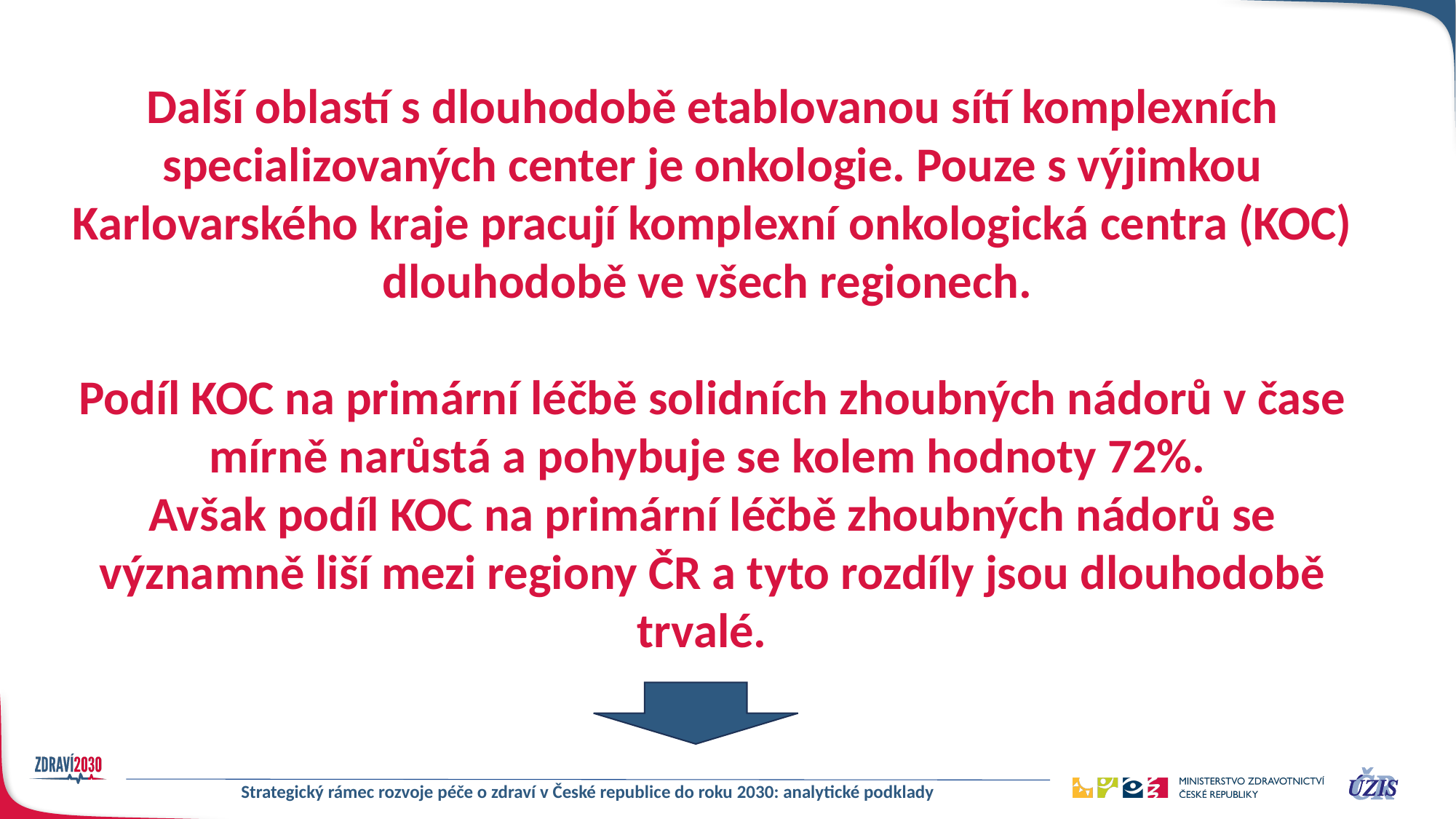

Další oblastí s dlouhodobě etablovanou sítí komplexních specializovaných center je onkologie. Pouze s výjimkou Karlovarského kraje pracují komplexní onkologická centra (KOC) dlouhodobě ve všech regionech.

Podíl KOC na primární léčbě solidních zhoubných nádorů v čase mírně narůstá a pohybuje se kolem hodnoty 72%.
Avšak podíl KOC na primární léčbě zhoubných nádorů se významně liší mezi regiony ČR a tyto rozdíly jsou dlouhodobě trvalé.